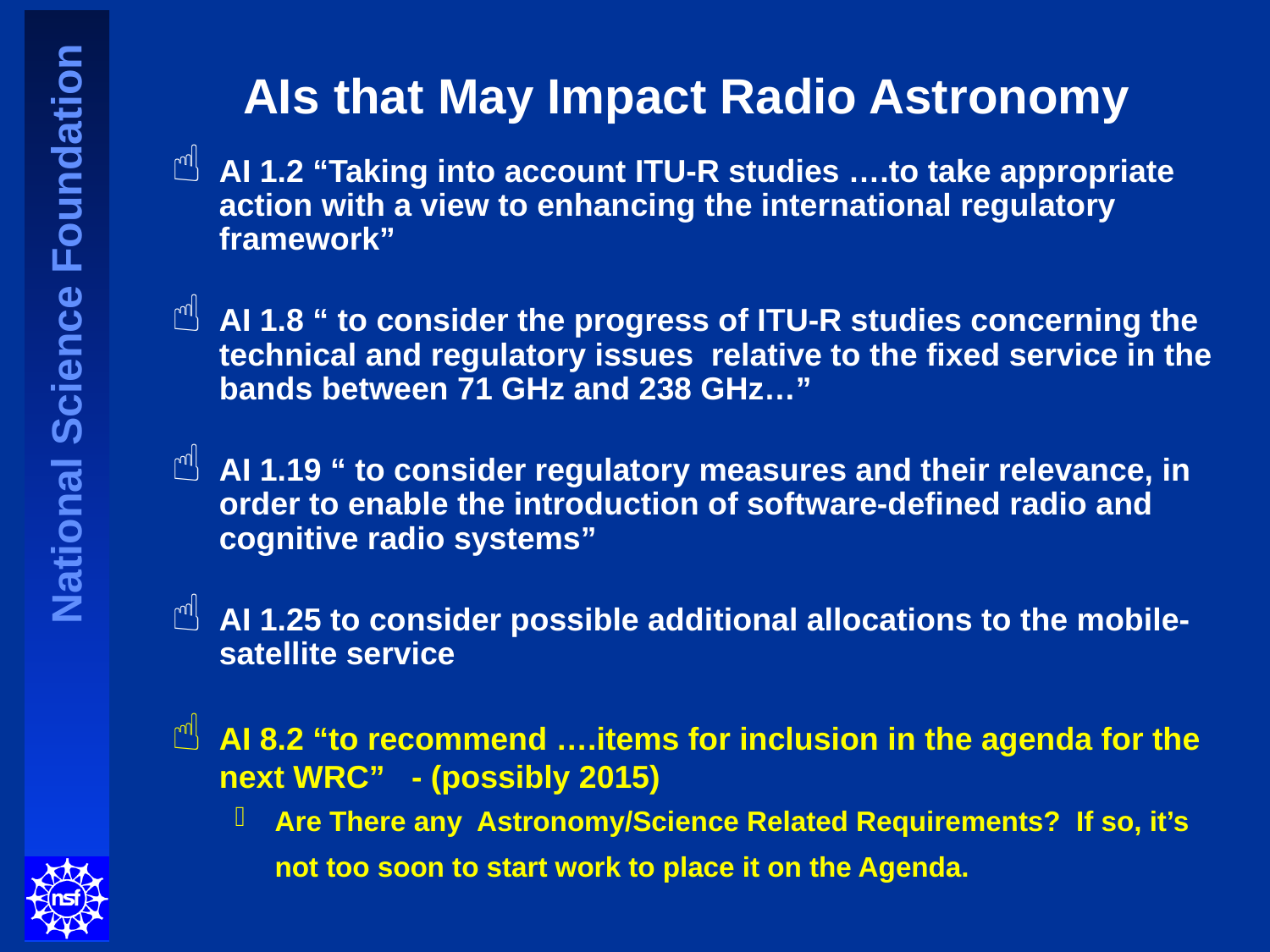

# AIs that May Impact Radio Astronomy
AI 1.2 “Taking into account ITU-R studies ….to take appropriate action with a view to enhancing the international regulatory framework”

AI 1.8 “ to consider the progress of ITU‑R studies concerning the technical and regulatory issues  relative to the fixed service in the bands between 71 GHz and 238 GHz…”

AI 1.19 “ to consider regulatory measures and their relevance, in order to enable the introduction of software-defined radio and cognitive radio systems”

AI 1.25 to consider possible additional allocations to the mobile-satellite service

AI 8.2 “to recommend ….items for inclusion in the agenda for the next WRC”   - (possibly 2015)
Are There any  Astronomy/Science Related Requirements?  If so, it’s not too soon to start work to place it on the Agenda.